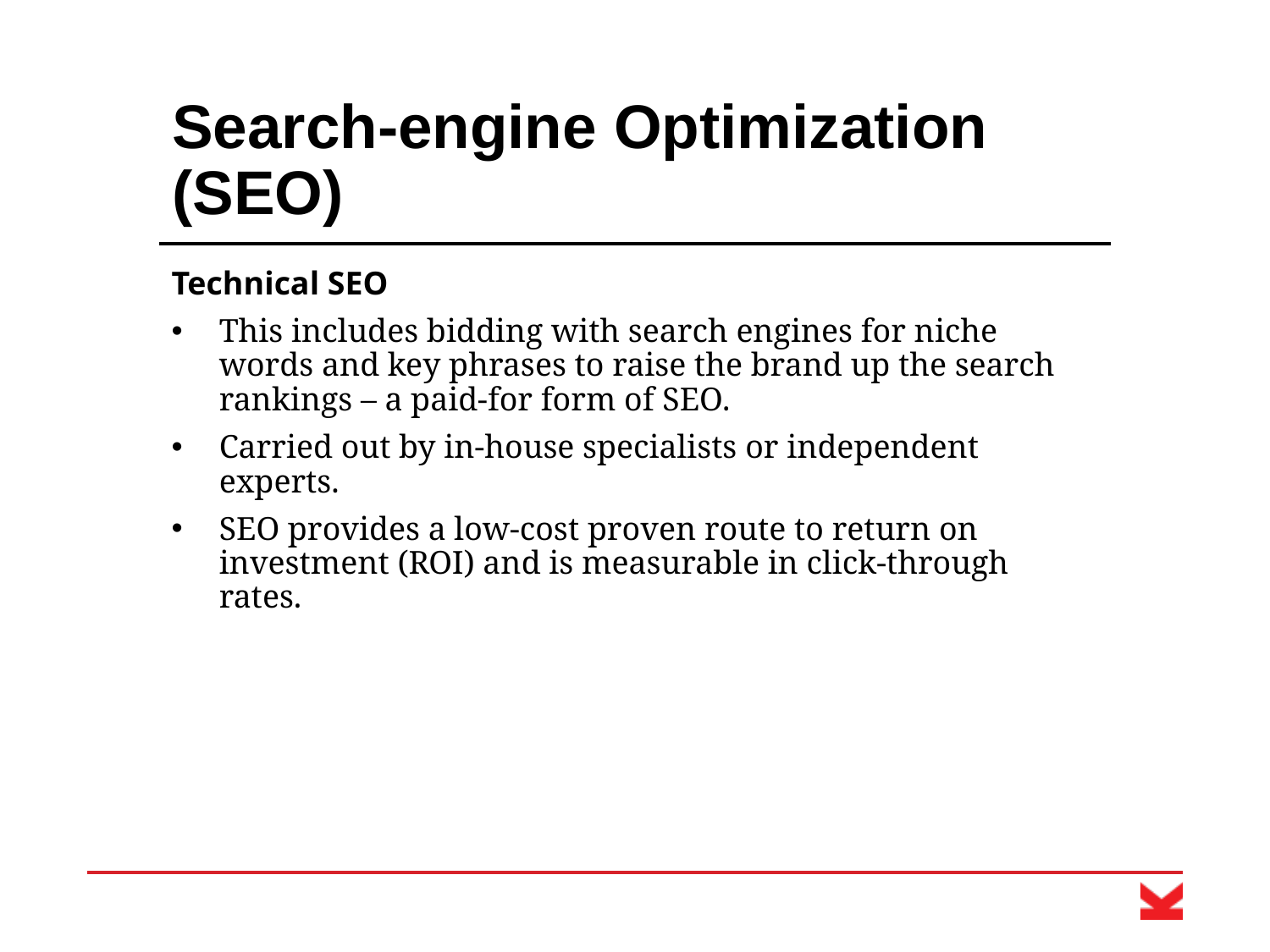

# Search-engine Optimization (SEO)
Technical SEO
This includes bidding with search engines for niche words and key phrases to raise the brand up the search rankings – a paid-for form of SEO.
Carried out by in-house specialists or independent experts.
SEO provides a low-cost proven route to return on investment (ROI) and is measurable in click-through rates.